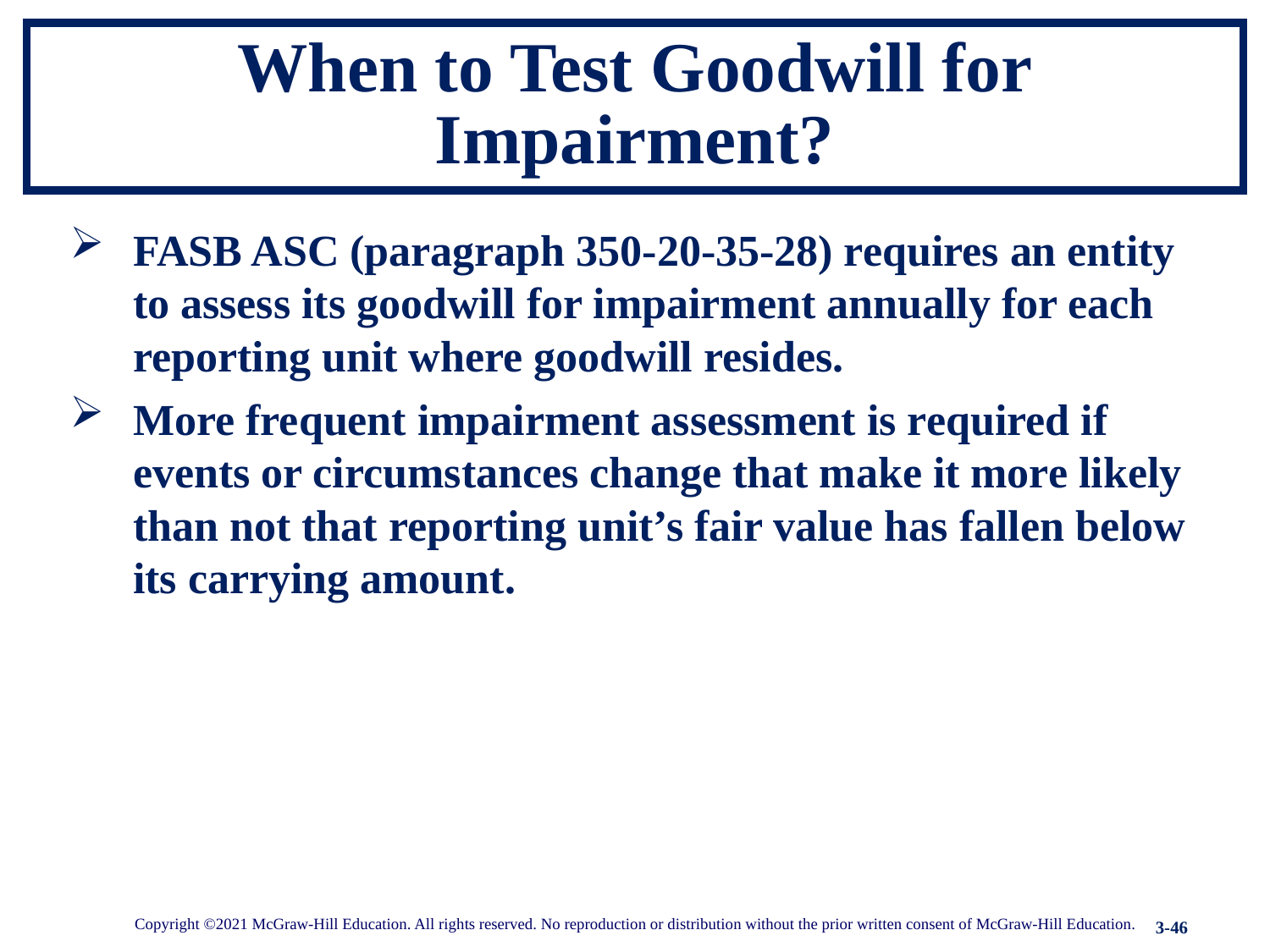

# When to Test Goodwill for Impairment?
FASB ASC (paragraph 350-20-35-28) requires an entity to assess its goodwill for impairment annually for each reporting unit where goodwill resides.
More frequent impairment assessment is required if events or circumstances change that make it more likely than not that reporting unit’s fair value has fallen below its carrying amount.
Copyright ©2021 McGraw-Hill Education. All rights reserved. No reproduction or distribution without the prior written consent of McGraw-Hill Education.
3-46